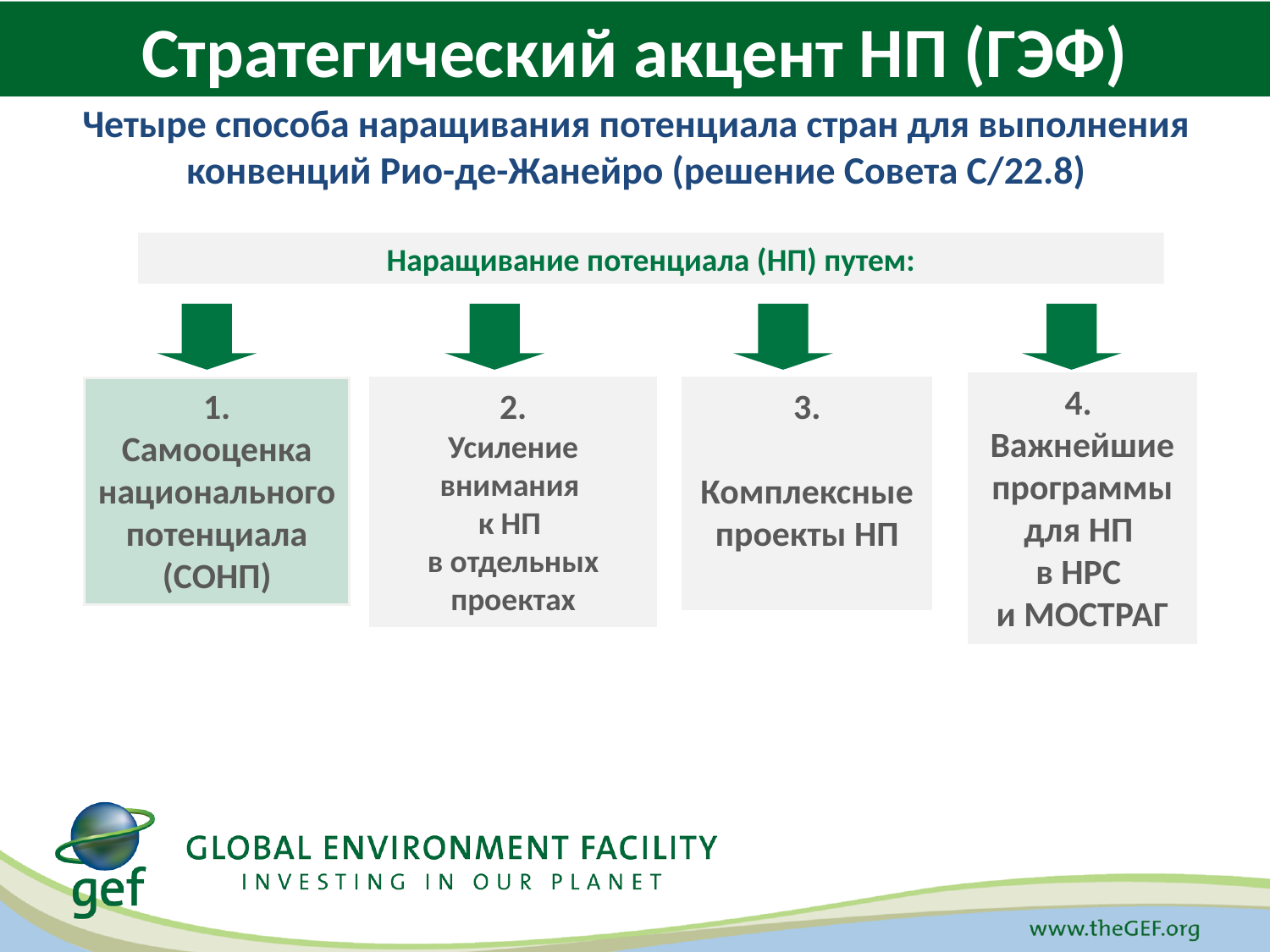

Стратегический акцент НП (ГЭФ)
# GEF STRATEGIC APPROACH TO CAPACITY BUILDING Четыре способа наращивания потенциала стран для выполнения конвенций Рио-де-Жанейро (решение Совета C/22.8)
Наращивание потенциала (НП) путем:

4.
Важнейшие программы для НП
в НРС
и МОСТРАГ
1.
Самооценка национального потенциала (СОНП)
2.
Усиление внимания
к НП
в отдельных проектах
3.
Комплексные проекты НП